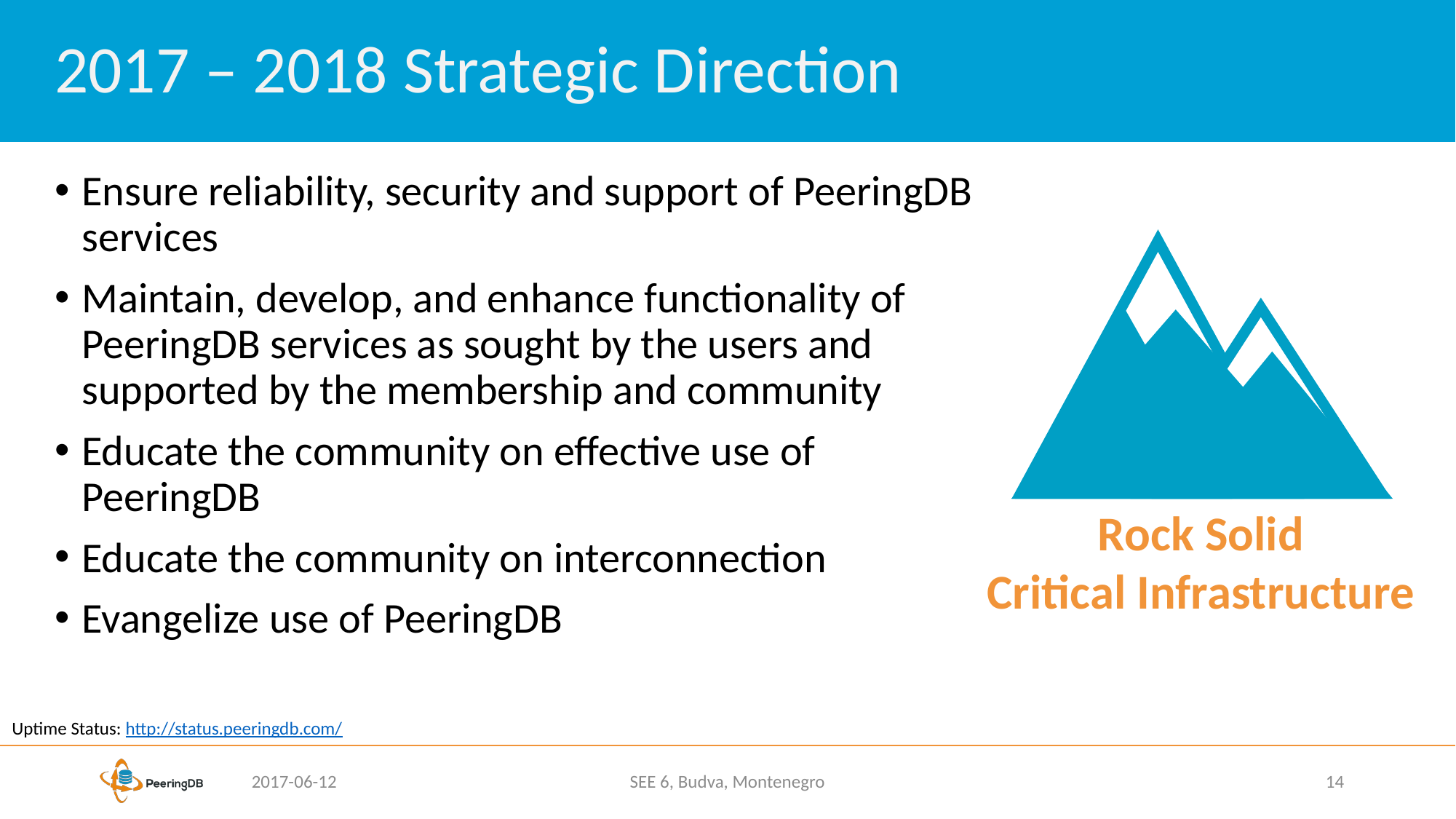

# 2017 – 2018 Strategic Direction
Ensure reliability, security and support of PeeringDB services
Maintain, develop, and enhance functionality of PeeringDB services as sought by the users and supported by the membership and community
Educate the community on effective use of PeeringDB
Educate the community on interconnection
Evangelize use of PeeringDB

Rock Solid
Critical Infrastructure
Uptime Status: http://status.peeringdb.com/
2017-06-12
SEE 6, Budva, Montenegro
14